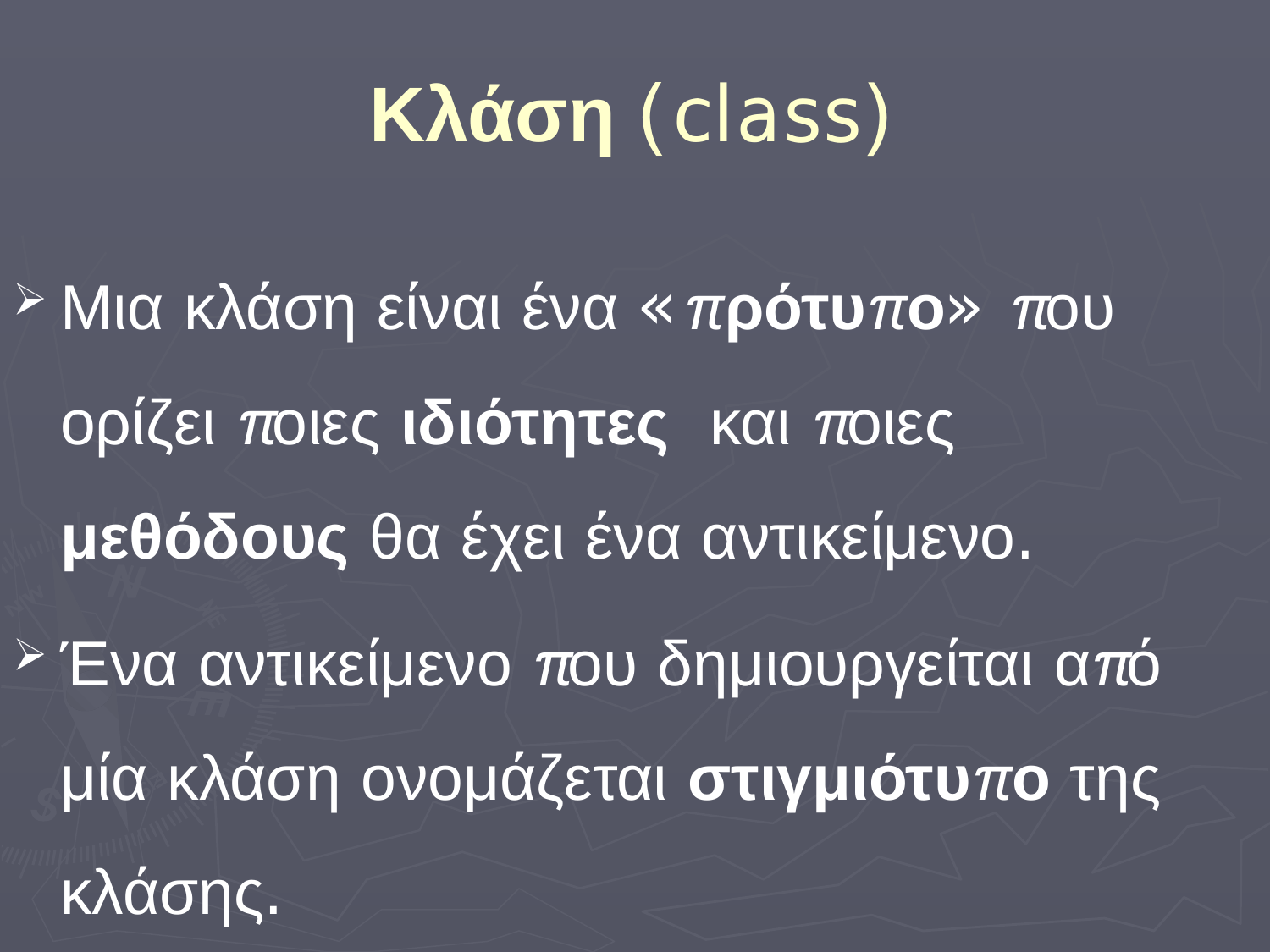

Κλάση (class)
Μια κλάση είναι ένα «πρότυπο» που ορίζει ποιες ιδιότητες  και ποιες μεθόδους θα έχει ένα αντικείμενο.
Ένα αντικείμενο που δημιουργείται από μία κλάση ονομάζεται στιγμιότυπο της κλάσης.